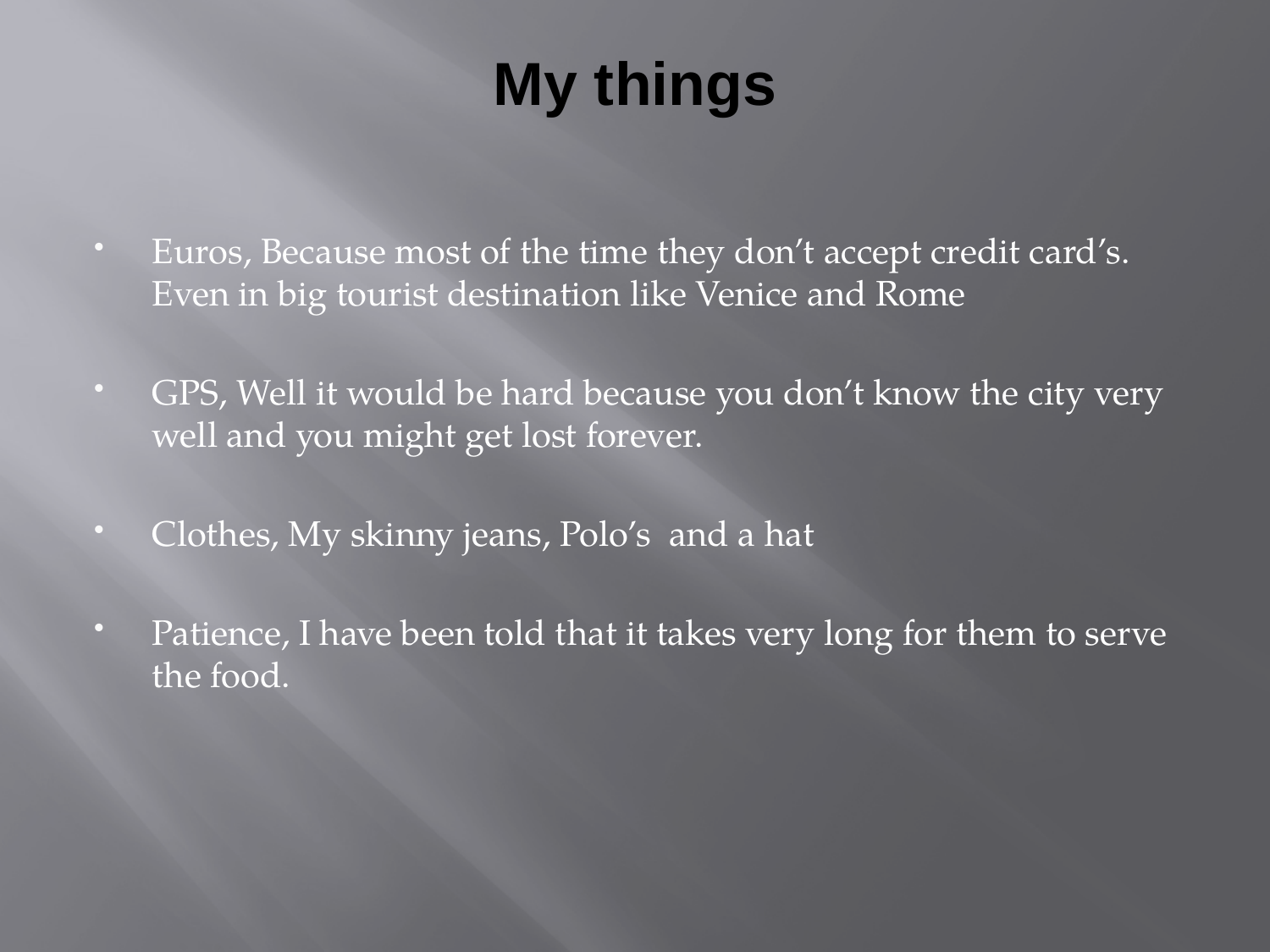

# My things
Euros, Because most of the time they don’t accept credit card’s. Even in big tourist destination like Venice and Rome

GPS, Well it would be hard because you don’t know the city very well and you might get lost forever.

Clothes, My skinny jeans, Polo’s  and a hat

Patience, I have been told that it takes very long for them to serve the food.